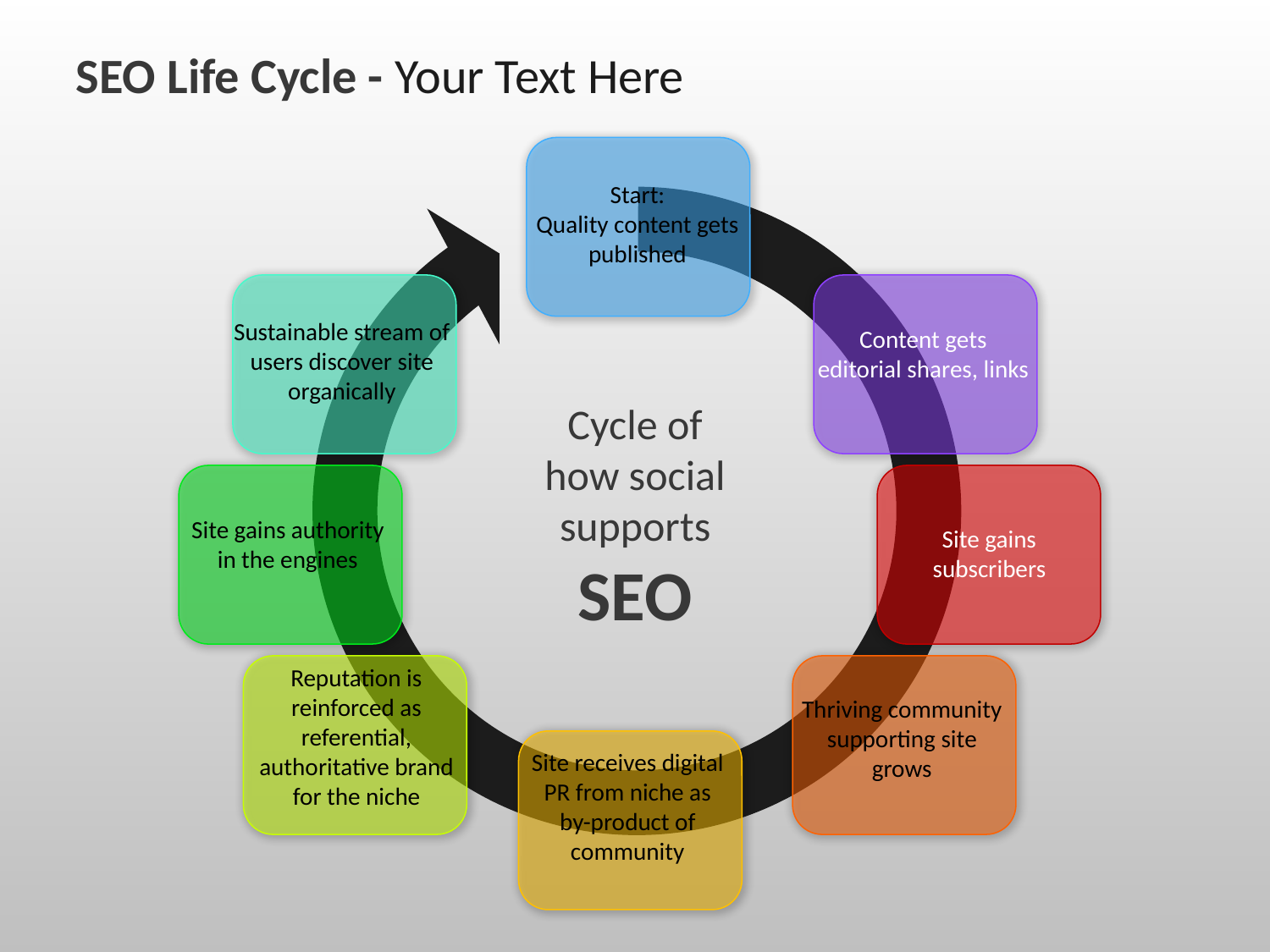

SEO Life Cycle - Your Text Here

Start:
Quality content gets published

Sustainable stream of users discover site organically
Content gets editorial shares, links
Cycle of how social supports SEO

Site gains authority in the engines
Site gains subscribers

Reputation is reinforced as referential, authoritative brand for the niche

Thriving community supporting site grows

Site receives digital PR from niche as by-product of community